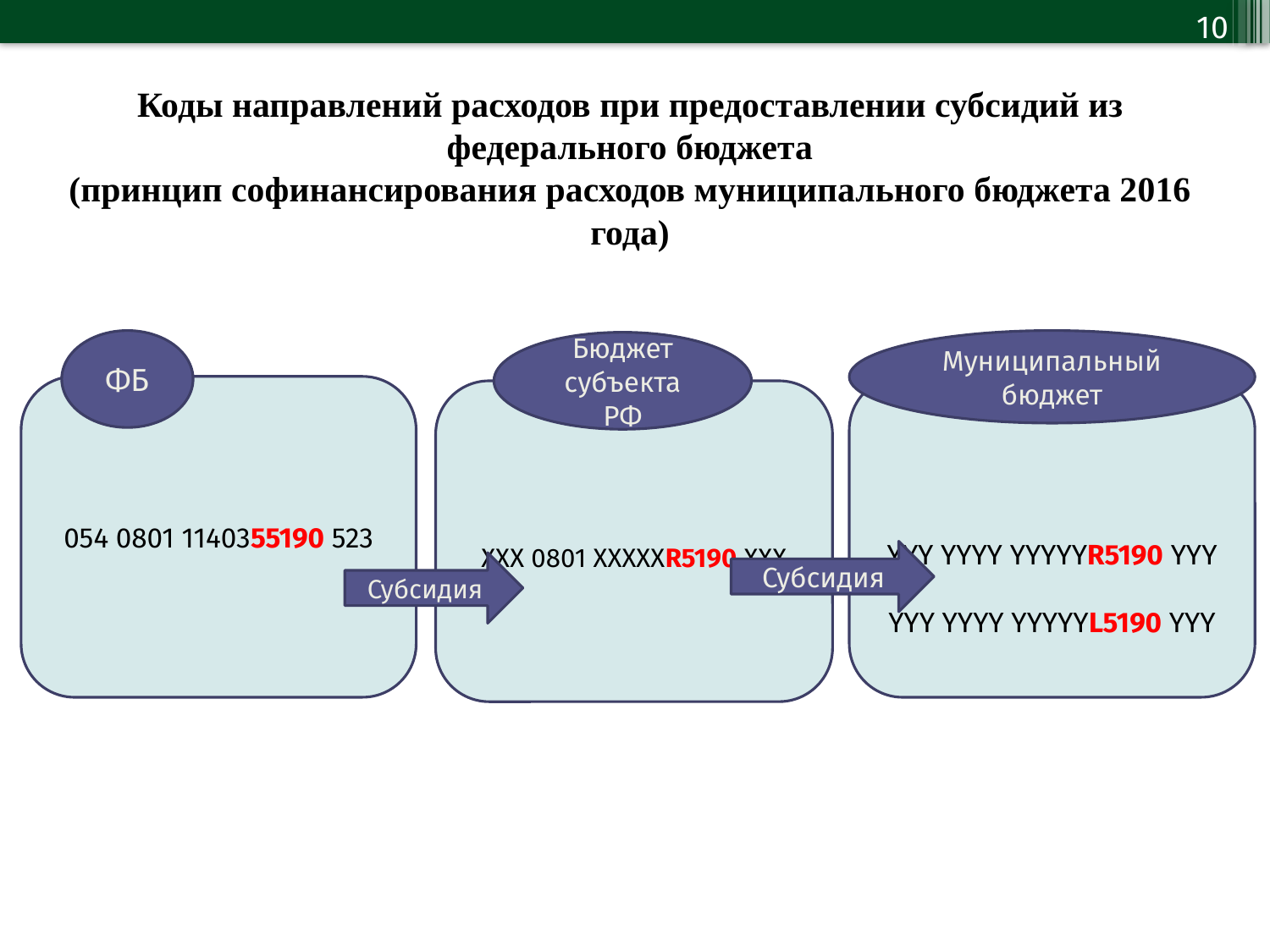

10
Коды направлений расходов при предоставлении субсидий из федерального бюджета
(принцип софинансирования расходов муниципального бюджета 2016 года)
ФБ
Муниципальный бюджет
Бюджет субъекта РФ
054 0801 1140355190 523

YYY YYYY YYYYYR5190 YYY

YYY YYYY YYYYYL5190 YYY

ХХХ 0801 ХХХХХR5190 XXX

Субсидия
Субсидия